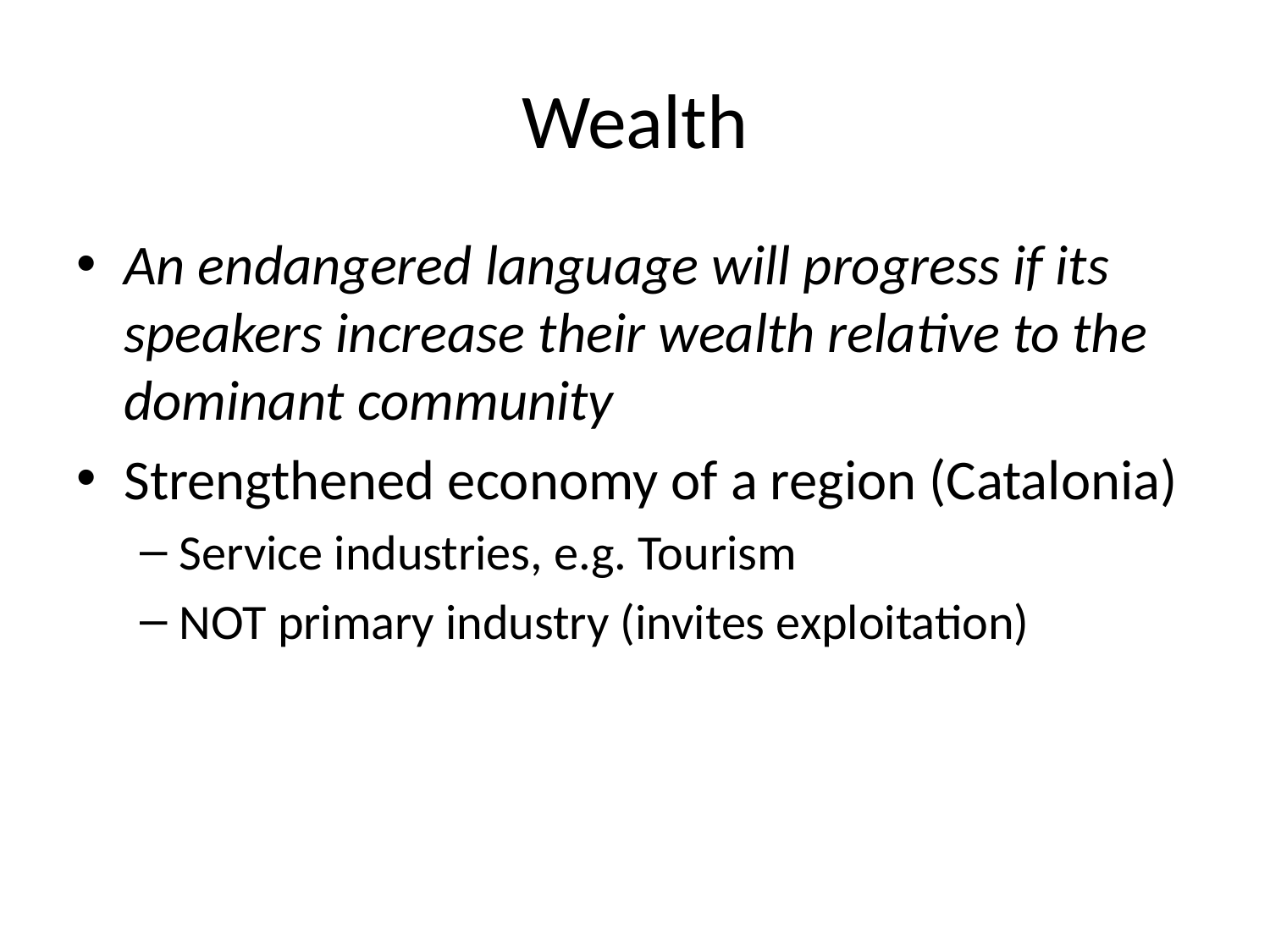

# Wealth
An endangered language will progress if its speakers increase their wealth relative to the dominant community
Strengthened economy of a region (Catalonia)
Service industries, e.g. Tourism
NOT primary industry (invites exploitation)